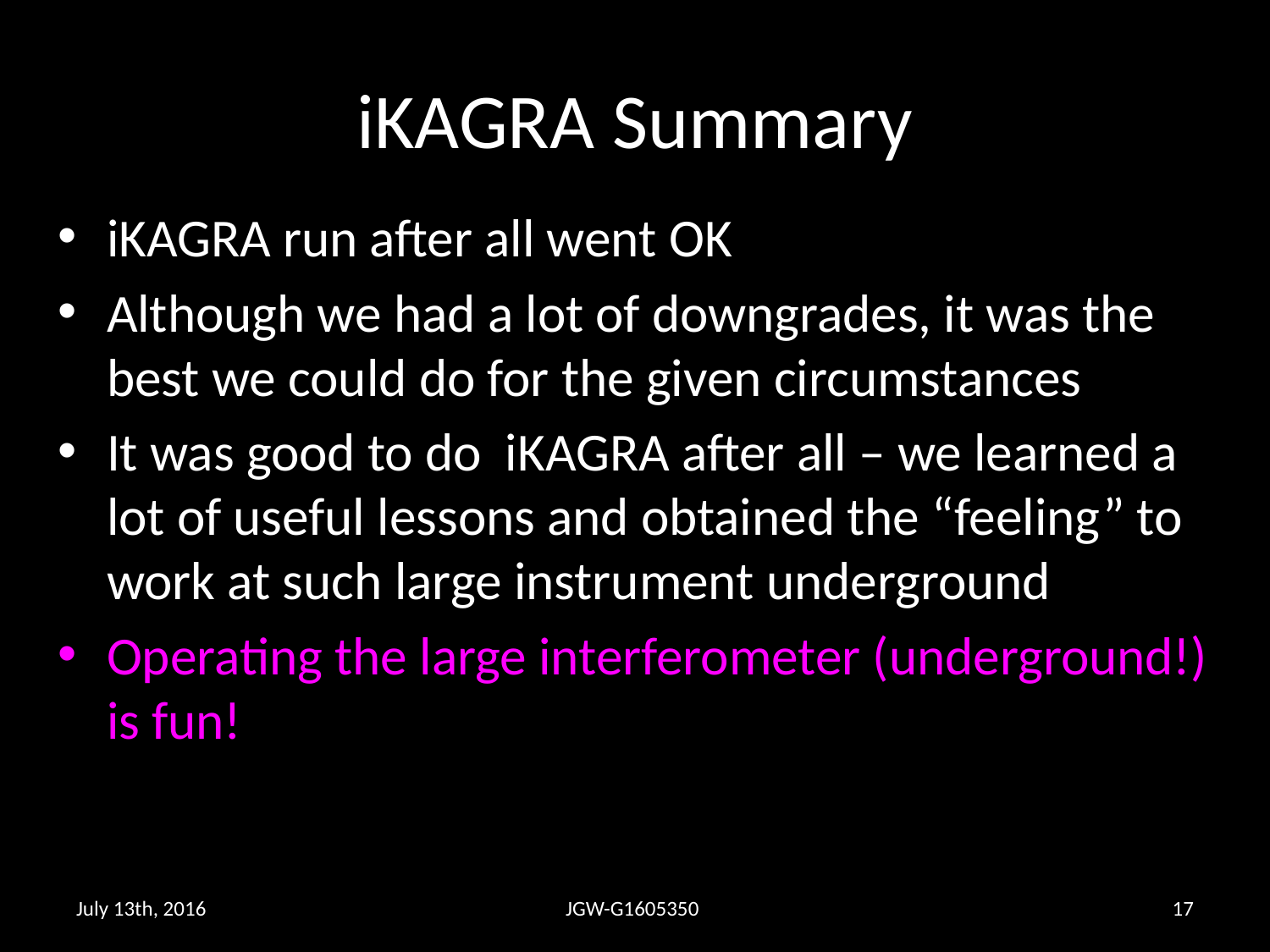

# iKAGRA Summary
iKAGRA run after all went OK
Although we had a lot of downgrades, it was the best we could do for the given circumstances
It was good to do  iKAGRA after all – we learned a lot of useful lessons and obtained the “feeling” to work at such large instrument underground
Operating the large interferometer (underground!) is fun!
July 13th, 2016
JGW-G1605350
17